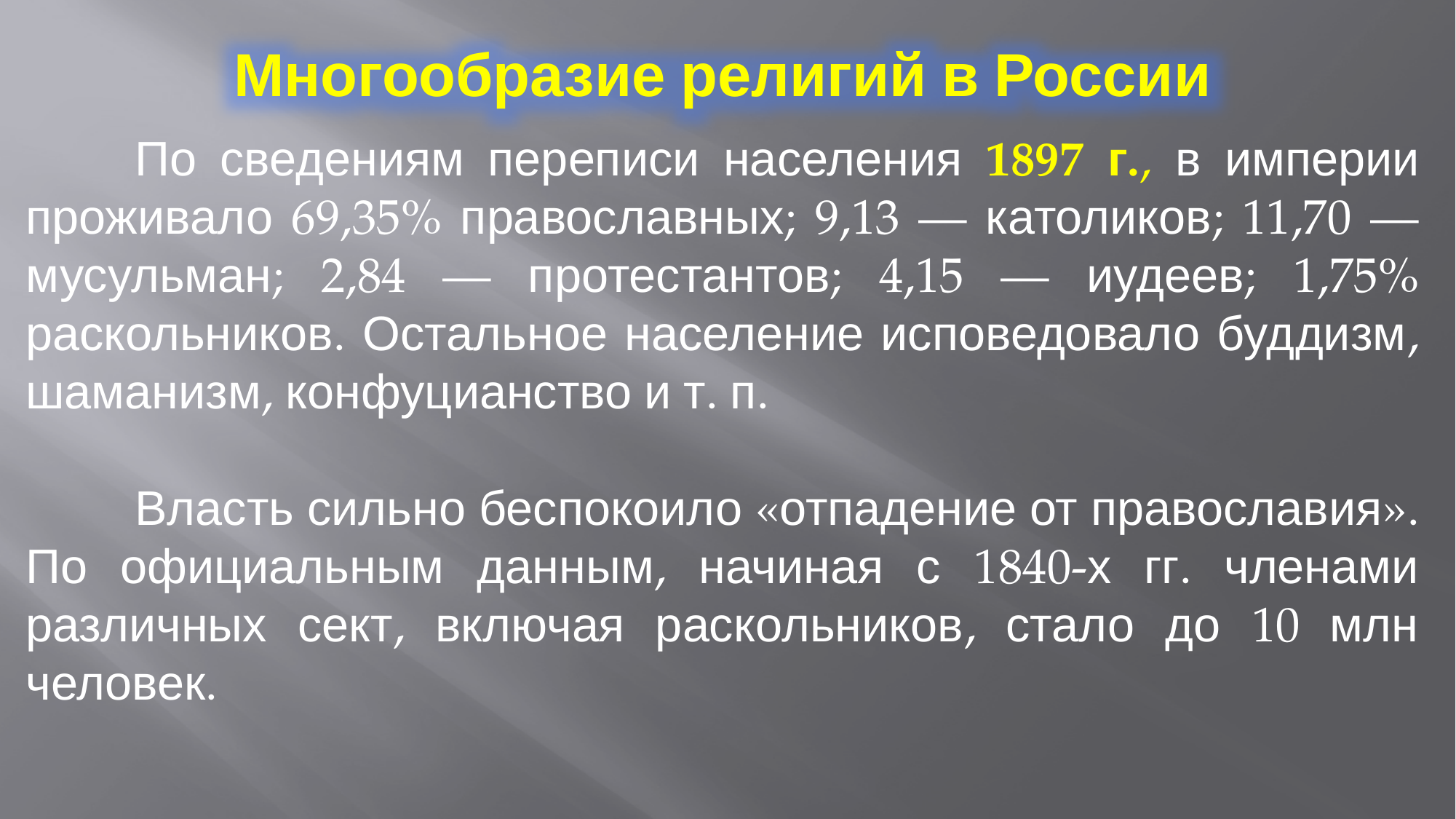

Многообразие религий в России
	По сведениям переписи населения 1897 г., в империи проживало 69,35% православных; 9,13 — католиков; 11,70 — мусульман; 2,84 — протестантов; 4,15 — иудеев; 1,75% раскольников. Остальное население исповедовало буддизм, шаманизм, конфуцианство и т. п.

	Власть сильно беспокоило «отпадение от православия». По официальным данным, начиная с 1840-х гг. членами различных сект, включая раскольников, стало до 10 млн человек.